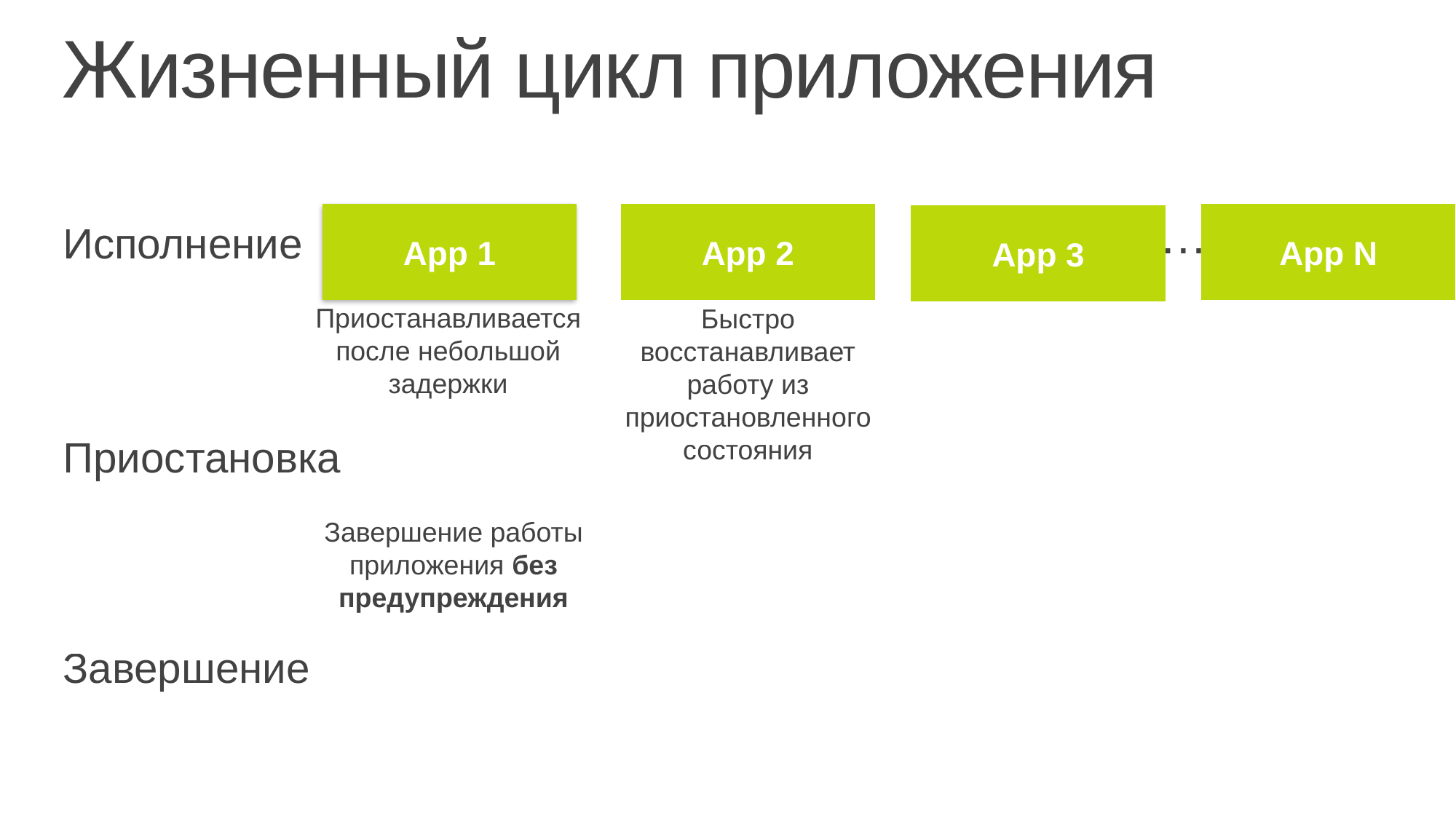

# Жизненный цикл приложения
App 1
App 2
App N
App 3
…
Исполнение
Приостанавливается после небольшой задержки
Быстро восстанавливает работу из приостановленного состояния
Приостановка
Завершение работы приложения без предупреждения
Завершение